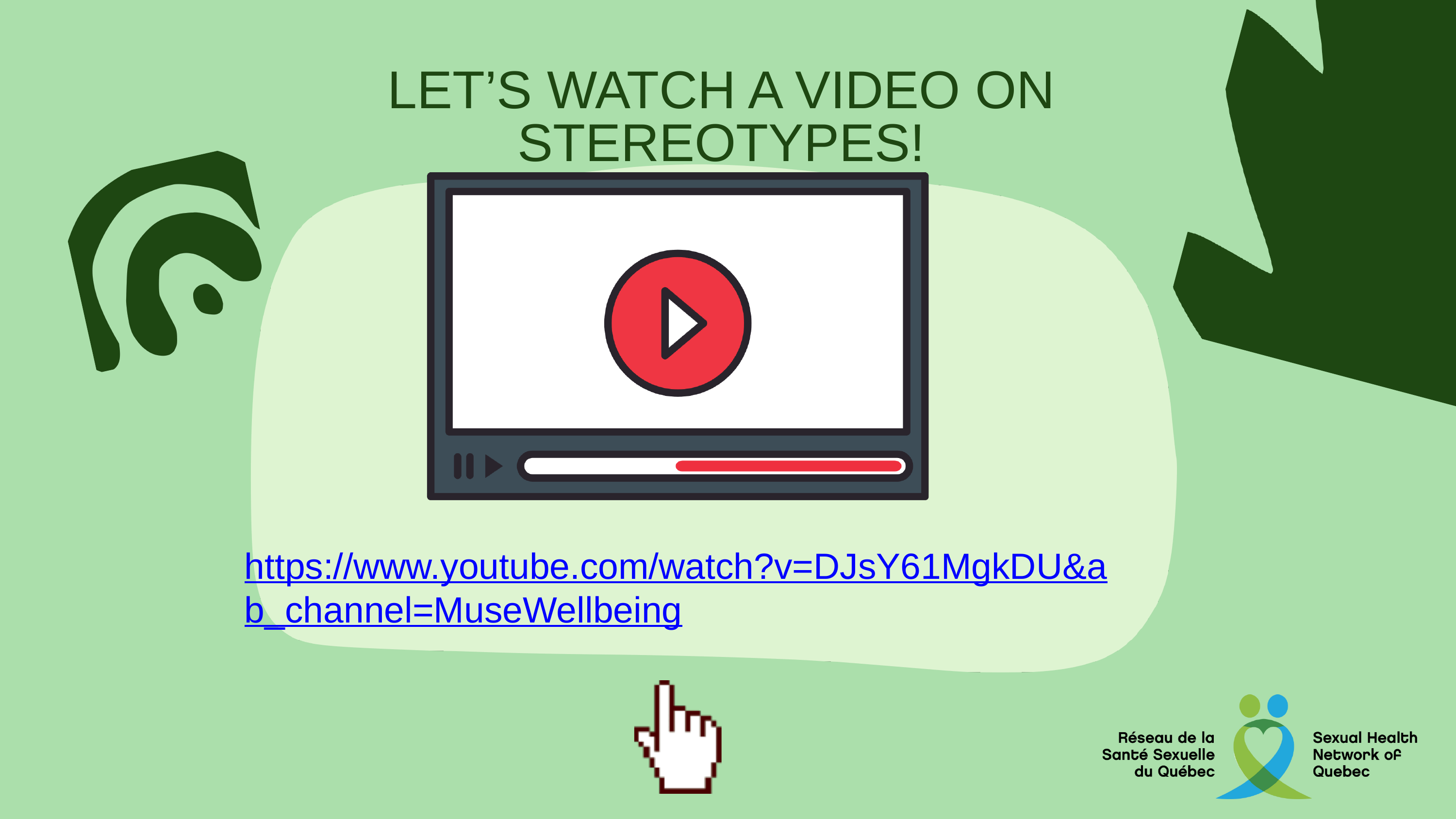

LET’S WATCH A VIDEO ON STEREOTYPES!

https://www.youtube.com/watch?v=DJsY61MgkDU&ab_channel=MuseWellbeing